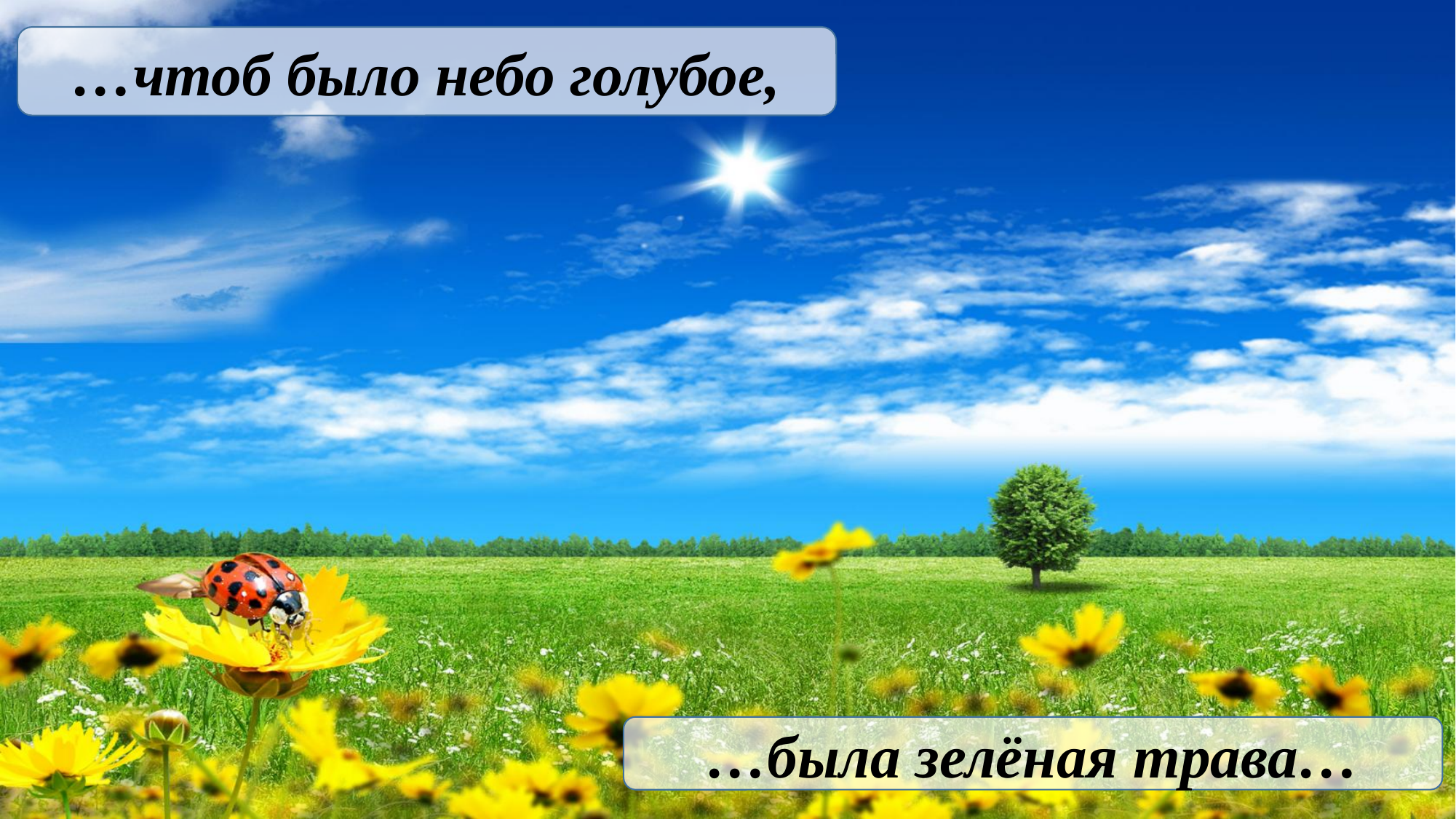

…чтоб было небо голубое,
…была зелёная трава…